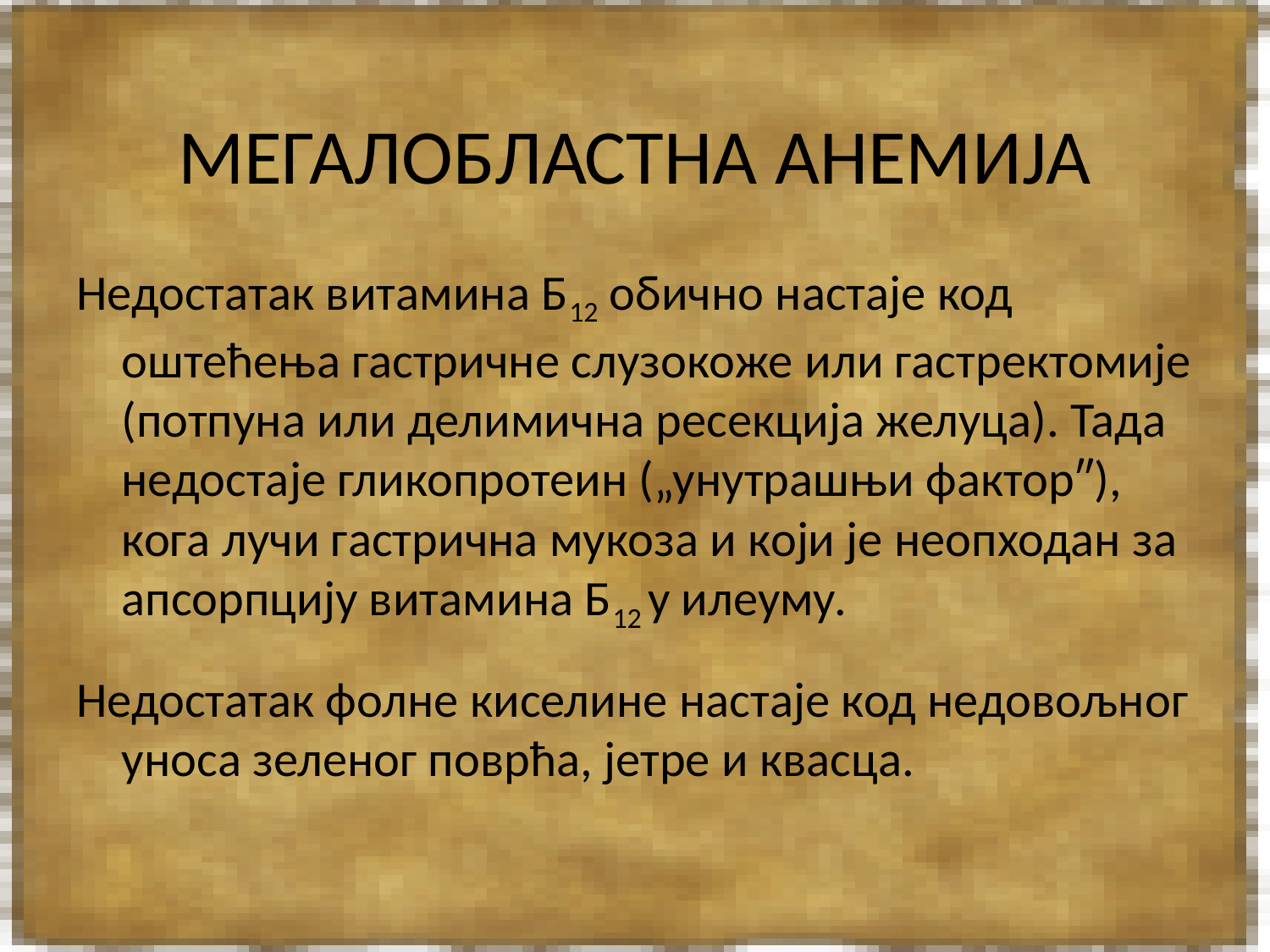

# МЕГАЛОБЛАСТНА АНЕМИЈА
Недостатак витамина Б12 обично настаје код оштећења гастричне слузокоже или гастректомије (потпуна или делимична ресекција желуца). Тада недостаје гликопротеин („унутрашњи фактор″), кога лучи гастрична мукоза и који је неопходан за апсорпцију витамина Б12 у илеуму.

Недостатак фолне киселине настаје код недовољног уноса зеленог поврћа, јетре и квасца.